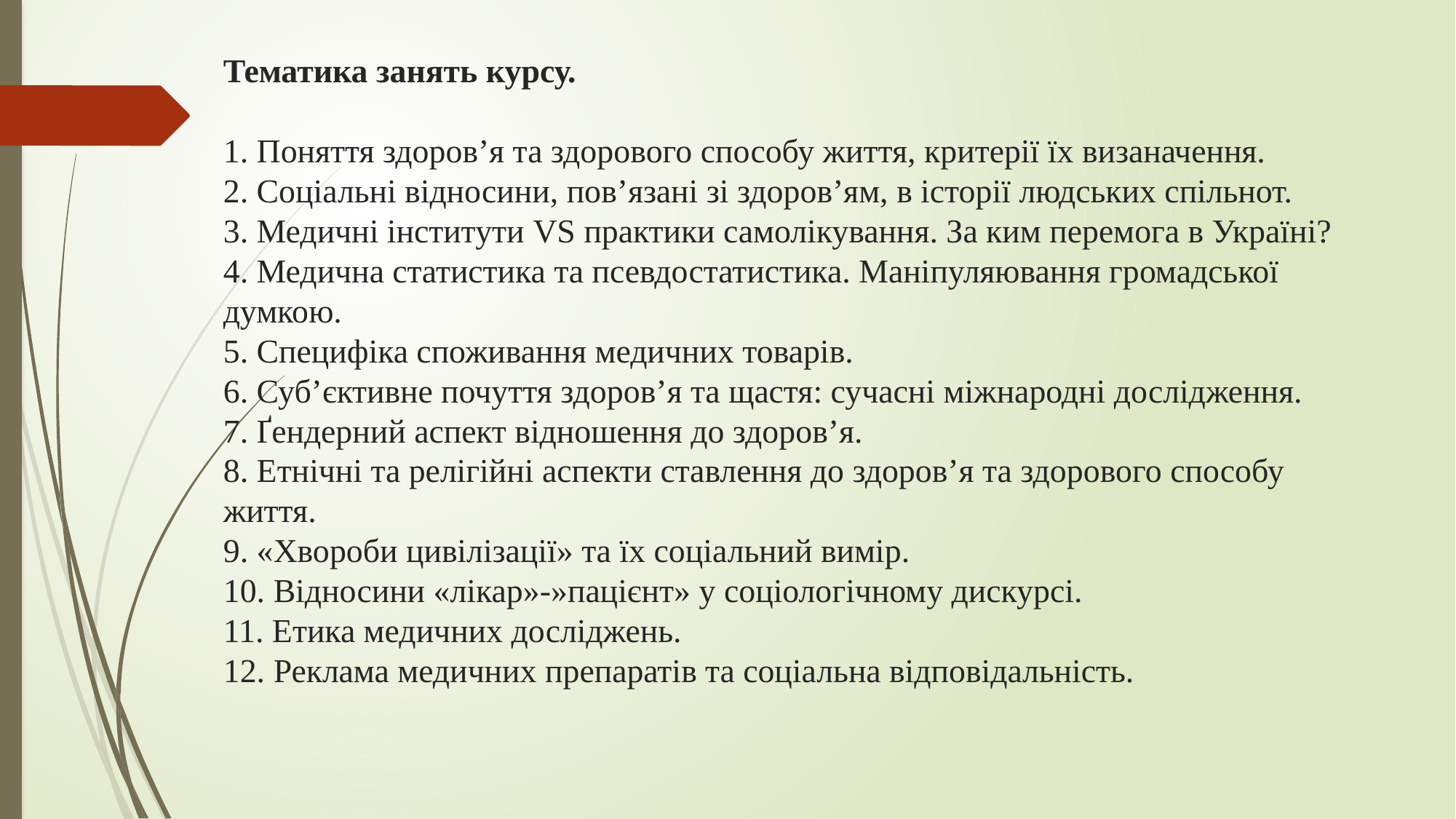

# Тематика занять курсу. 1. Поняття здоров’я та здорового способу життя, критерії їх визаначення. 2. Соціальні відносини, пов’язані зі здоров’ям, в історії людських спільнот. 3. Медичні інститути VS практики самолікування. За ким перемога в Україні? 4. Медична статистика та псевдостатистика. Маніпуляювання громадської думкою. 5. Специфіка споживання медичних товарів. 6. Суб’єктивне почуття здоров’я та щастя: сучасні міжнародні дослідження. 7. Ґендерний аспект відношення до здоров’я. 8. Етнічні та релігійні аспекти ставлення до здоров’я та здорового способу життя. 9. «Хвороби цивілізації» та їх соціальний вимір. 10. Відносини «лікар»-»пацієнт» у соціологічному дискурсі. 11. Етика медичних досліджень. 12. Реклама медичних препаратів та соціальна відповідальність.